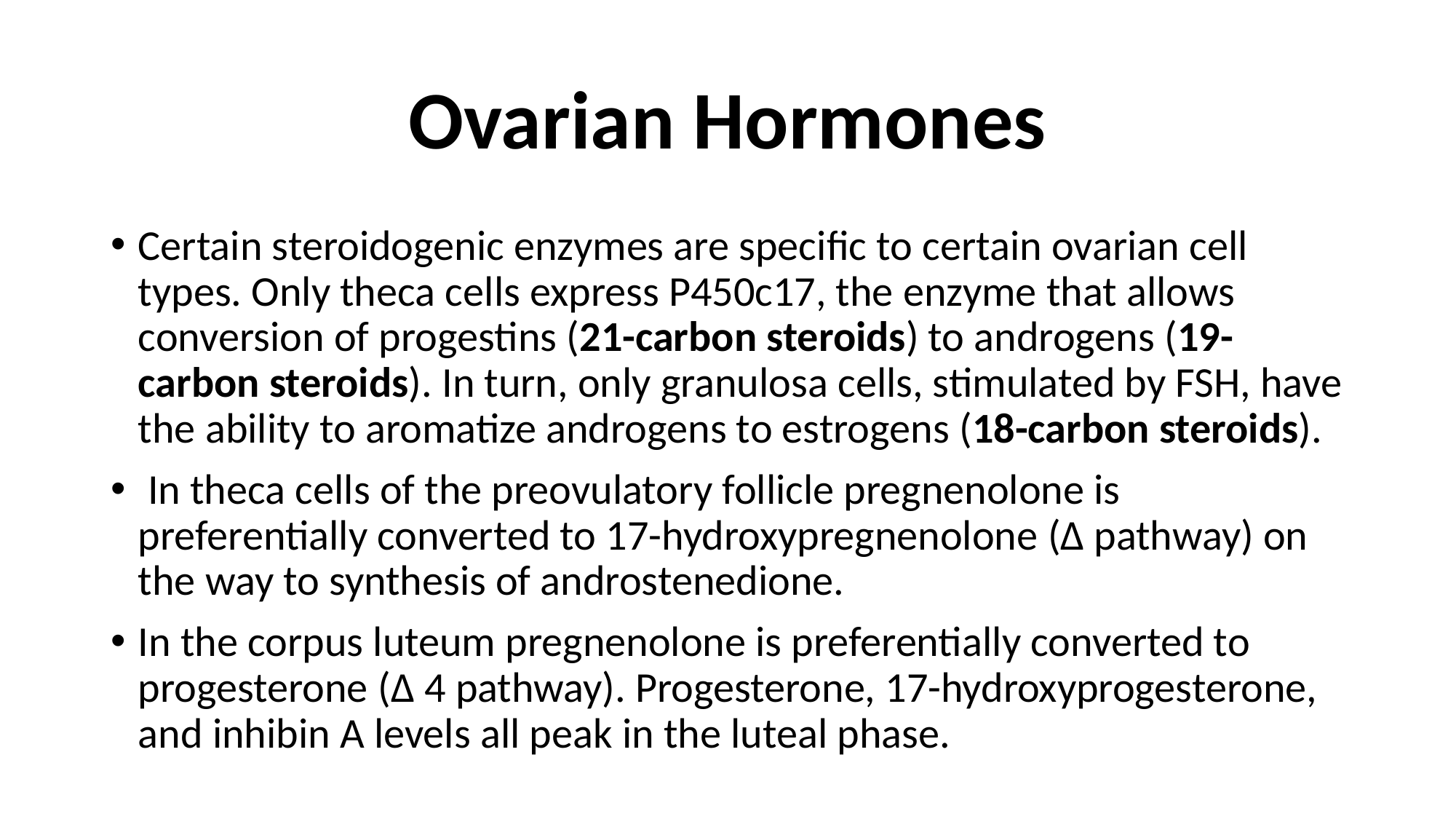

# Ovarian Hormones
Certain steroidogenic enzymes are speciﬁc to certain ovarian cell types. Only theca cells express P450c17, the enzyme that allows conversion of progestins (21-carbon steroids) to androgens (19-carbon steroids). In turn, only granulosa cells, stimulated by FSH, have the ability to aromatize androgens to estrogens (18-carbon steroids).
 In theca cells of the preovulatory follicle pregnenolone is preferentially converted to 17-hydroxypregnenolone (Δ pathway) on the way to synthesis of androstenedione.
In the corpus luteum pregnenolone is preferentially converted to progesterone (Δ 4 pathway). Progesterone, 17-hydroxyprogesterone, and inhibin A levels all peak in the luteal phase.